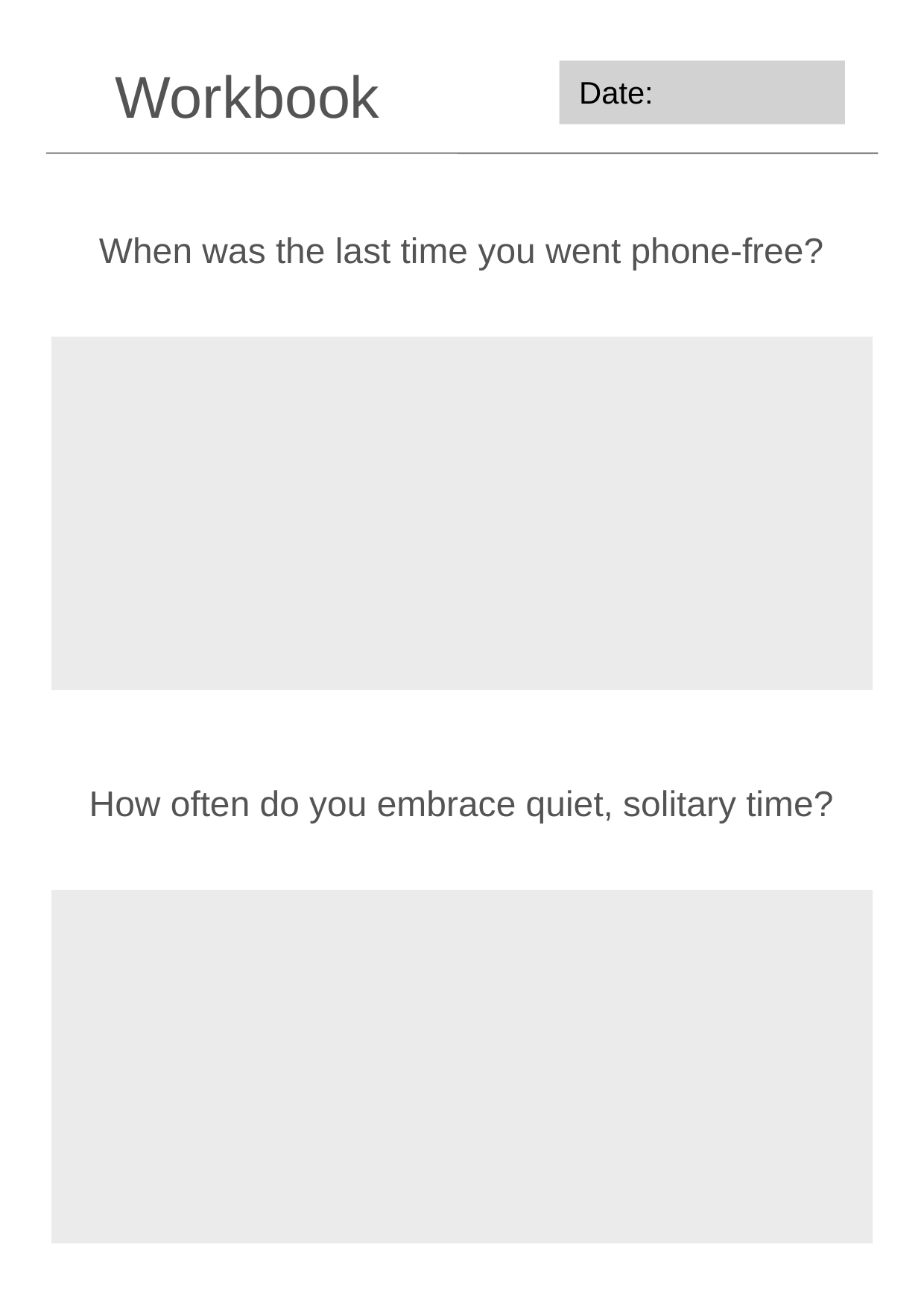

Workbook

Date:

When was the last time you went phone-free?

How often do you embrace quiet, solitary time?